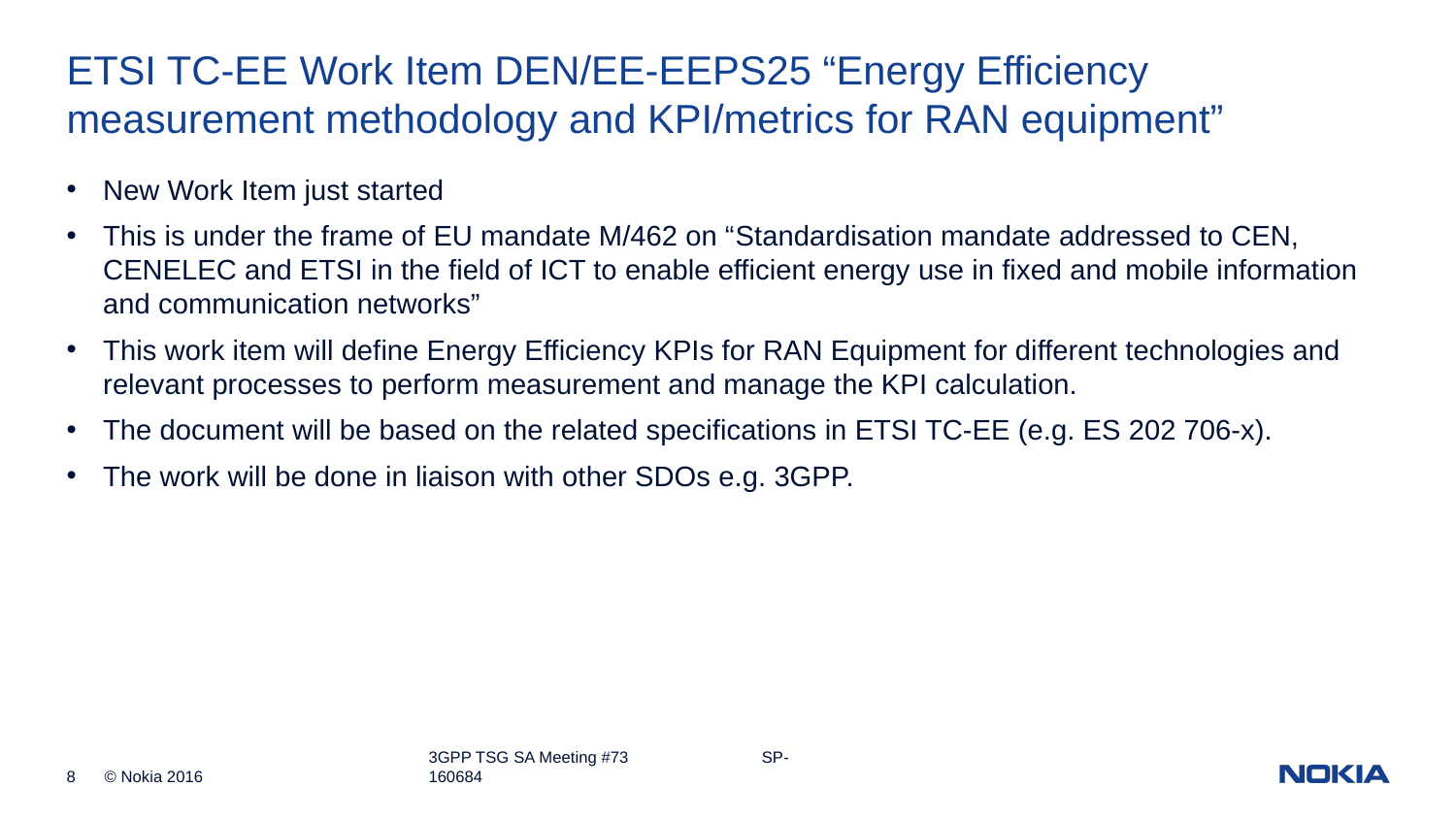

# ETSI TC-EE Work Item DEN/EE-EEPS25 “Energy Efficiency measurement methodology and KPI/metrics for RAN equipment”
New Work Item just started
This is under the frame of EU mandate M/462 on “Standardisation mandate addressed to CEN, CENELEC and ETSI in the field of ICT to enable efficient energy use in fixed and mobile information and communication networks”
This work item will define Energy Efficiency KPIs for RAN Equipment for different technologies and relevant processes to perform measurement and manage the KPI calculation.
The document will be based on the related specifications in ETSI TC-EE (e.g. ES 202 706-x).
The work will be done in liaison with other SDOs e.g. 3GPP.
3GPP TSG SA Meeting #73                             SP-160684